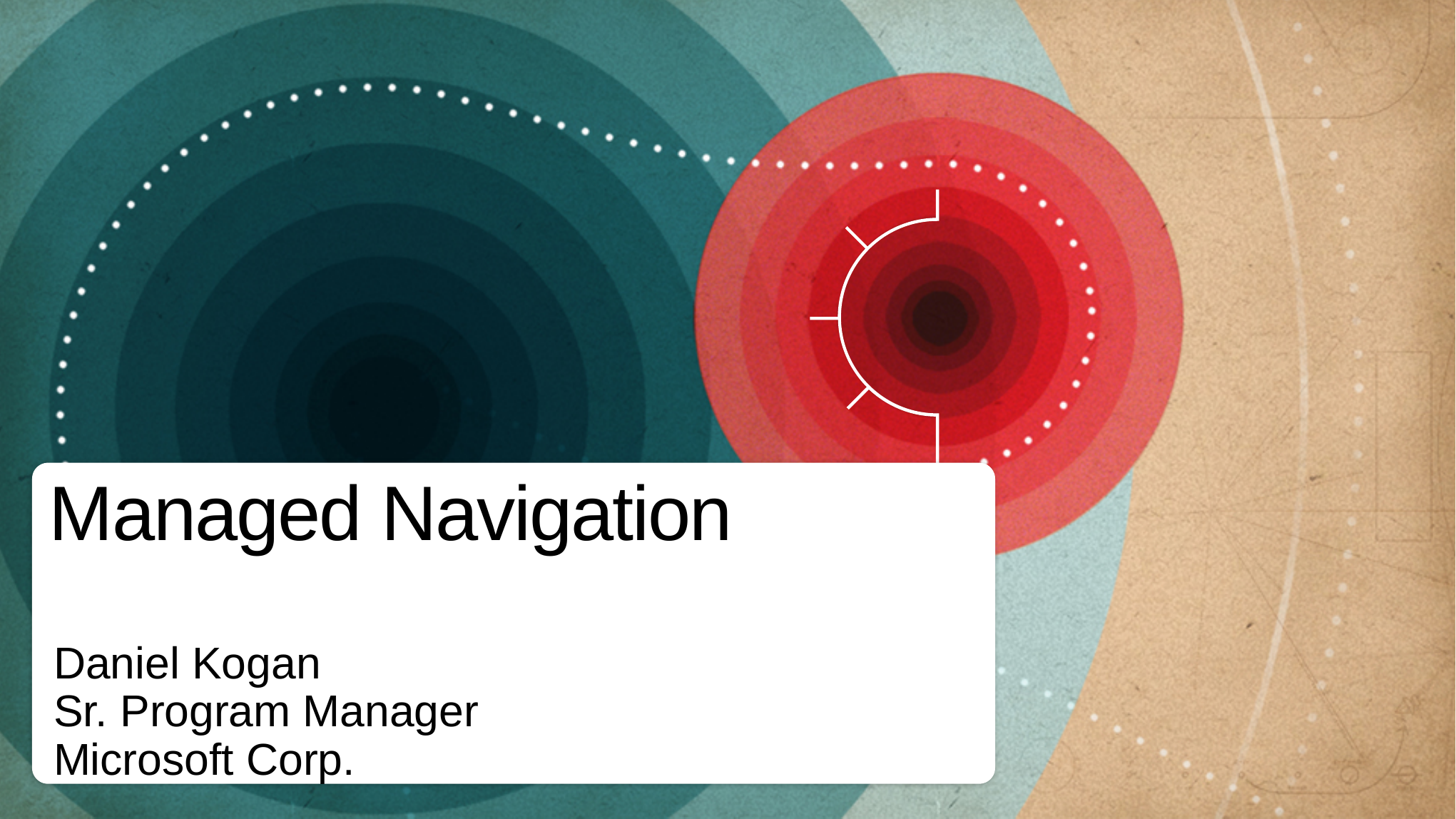

# Managed Navigation
Daniel Kogan
Sr. Program Manager
Microsoft Corp.